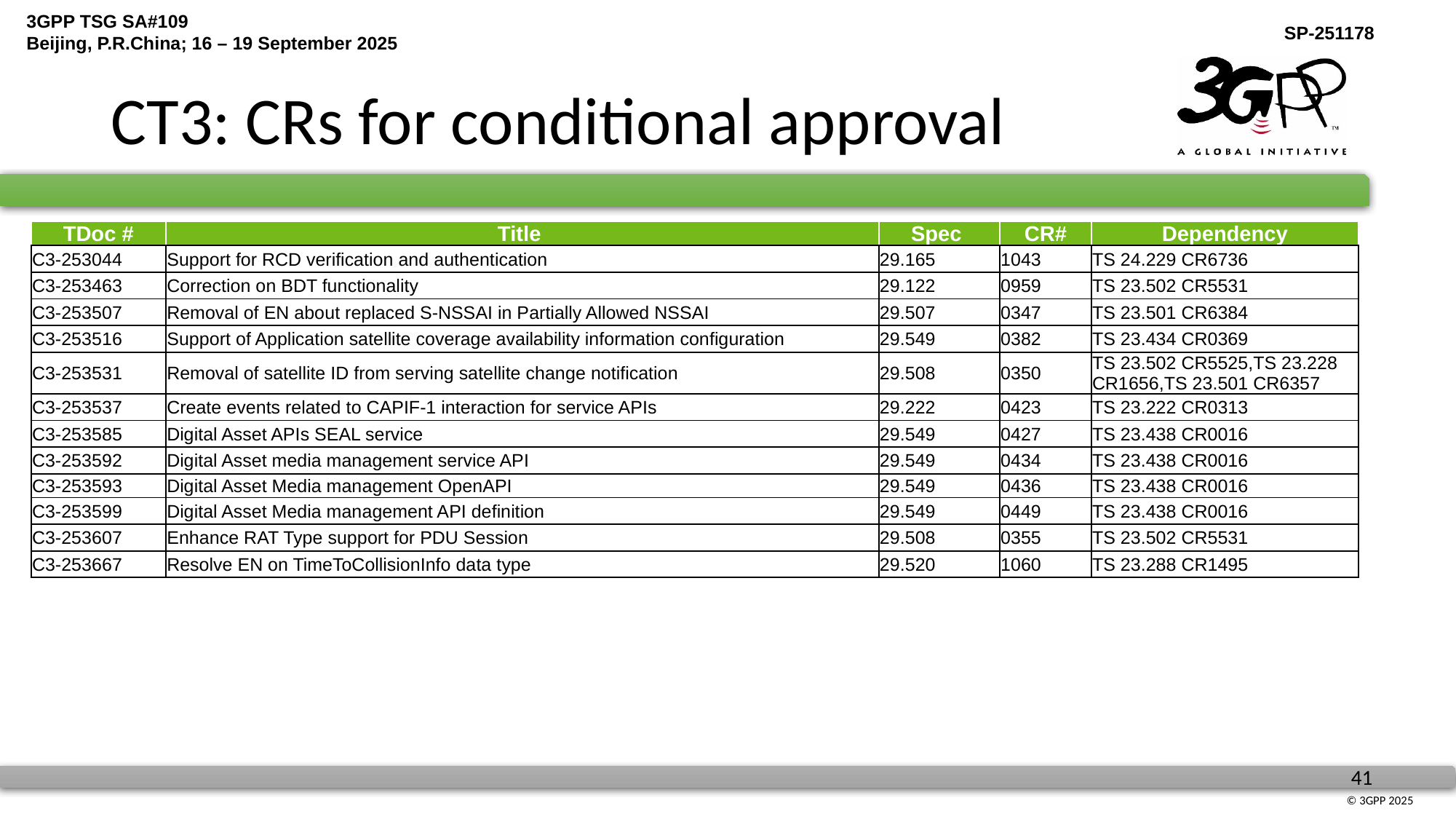

# CT3: CRs for conditional approval
| TDoc # | Title | Spec | CR# | Dependency |
| --- | --- | --- | --- | --- |
| C3-253044 | Support for RCD verification and authentication | 29.165 | 1043 | TS 24.229 CR6736 |
| C3-253463 | Correction on BDT functionality | 29.122 | 0959 | TS 23.502 CR5531 |
| C3-253507 | Removal of EN about replaced S-NSSAI in Partially Allowed NSSAI | 29.507 | 0347 | TS 23.501 CR6384 |
| C3-253516 | Support of Application satellite coverage availability information configuration | 29.549 | 0382 | TS 23.434 CR0369 |
| C3-253531 | Removal of satellite ID from serving satellite change notification | 29.508 | 0350 | TS 23.502 CR5525,TS 23.228 CR1656,TS 23.501 CR6357 |
| C3-253537 | Create events related to CAPIF-1 interaction for service APIs | 29.222 | 0423 | TS 23.222 CR0313 |
| C3-253585 | Digital Asset APIs SEAL service | 29.549 | 0427 | TS 23.438 CR0016 |
| C3-253592 | Digital Asset media management service API | 29.549 | 0434 | TS 23.438 CR0016 |
| C3-253593 | Digital Asset Media management OpenAPI | 29.549 | 0436 | TS 23.438 CR0016 |
| C3-253599 | Digital Asset Media management API definition | 29.549 | 0449 | TS 23.438 CR0016 |
| C3-253607 | Enhance RAT Type support for PDU Session | 29.508 | 0355 | TS 23.502 CR5531 |
| C3-253667 | Resolve EN on TimeToCollisionInfo data type | 29.520 | 1060 | TS 23.288 CR1495 |